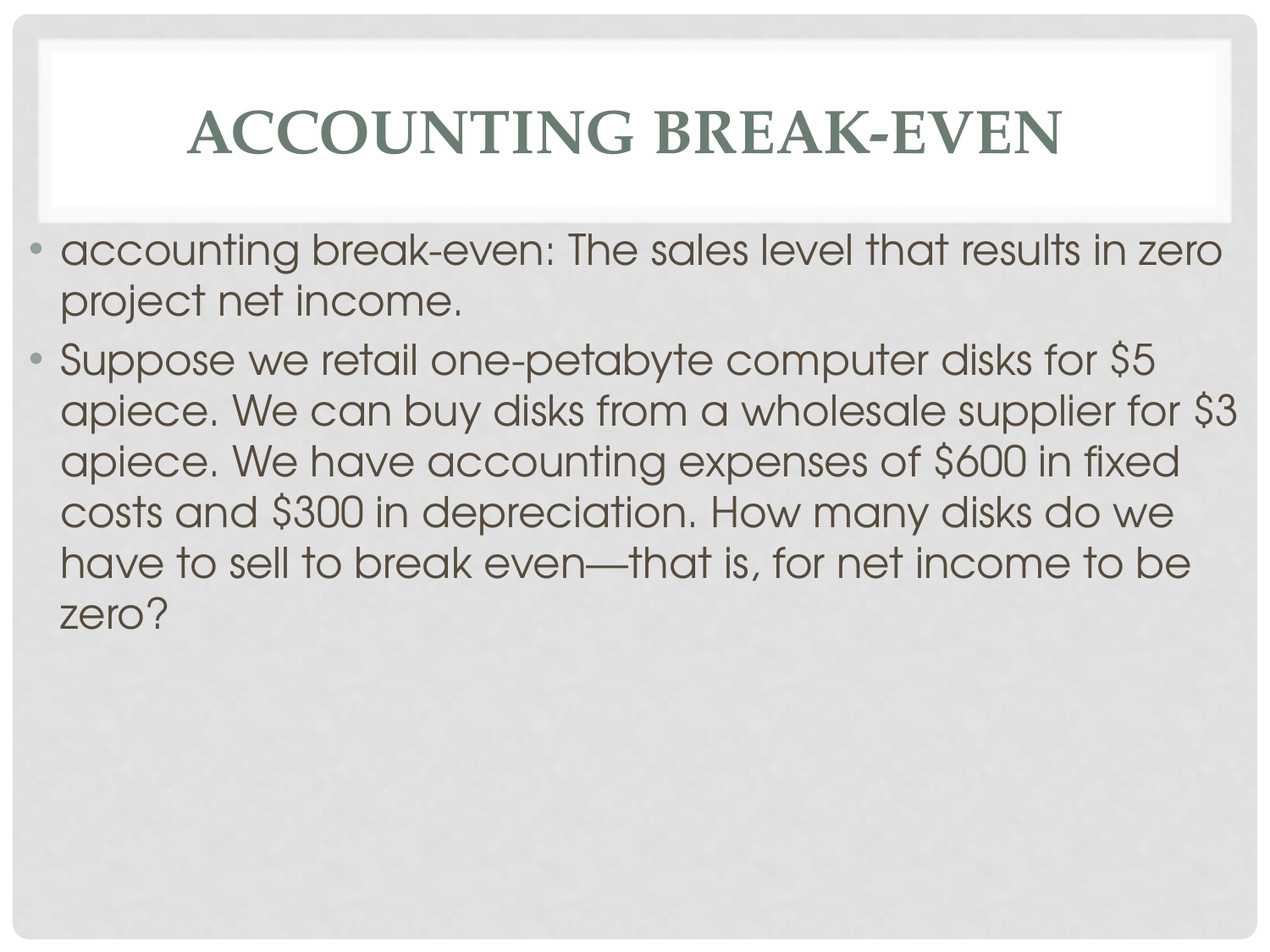

# ACCOUNTING BREAK-EVEN
accounting break-even: The sales level that results in zero project net income.
Suppose we retail one-petabyte computer disks for $5 apiece. We can buy disks from a wholesale supplier for $3 apiece. We have accounting expenses of $600 in fixed costs and $300 in depreciation. How many disks do we have to sell to break even—that is, for net income to be zero?